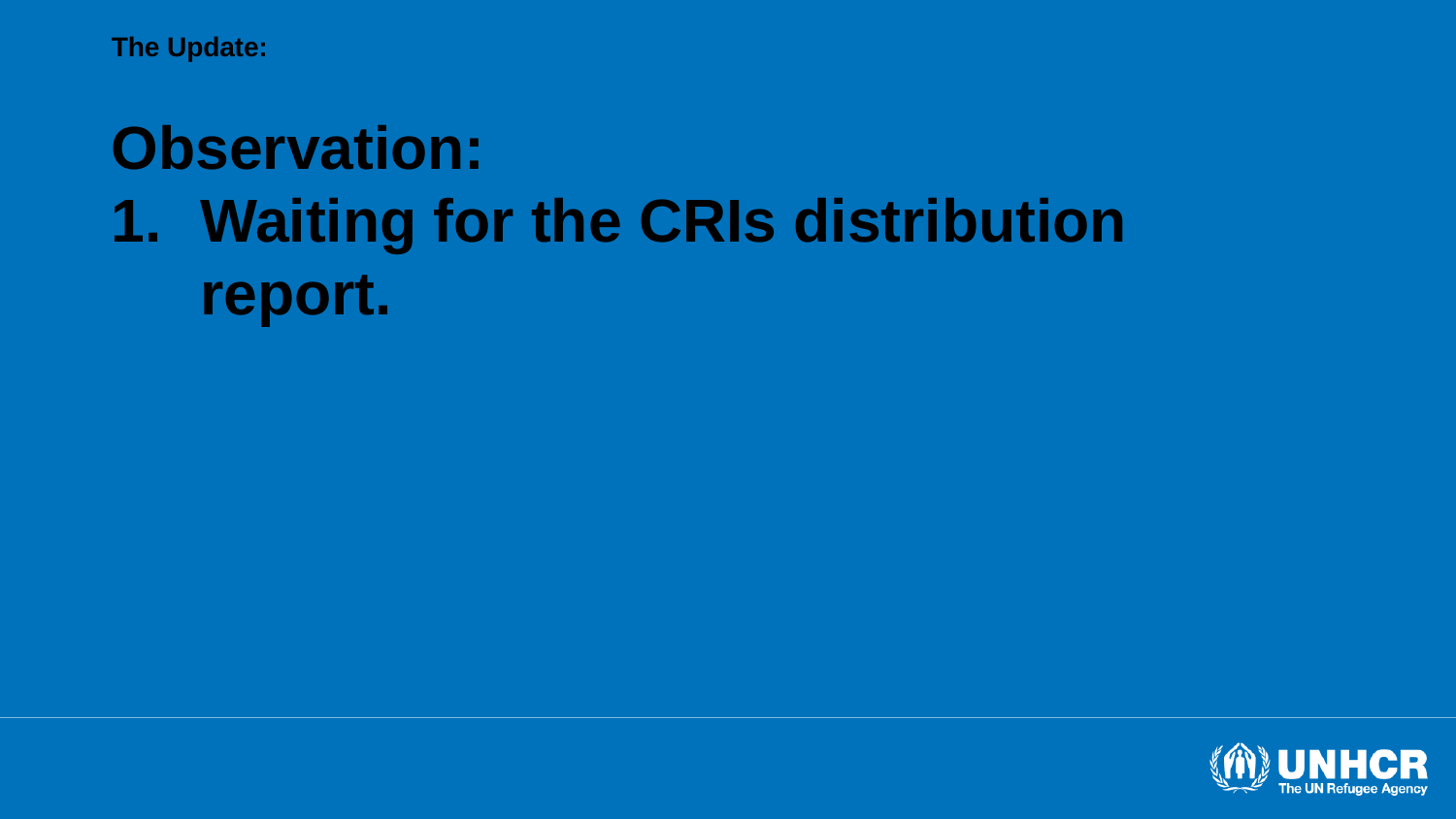

The Update:
Observation:
Waiting for the CRIs distribution report.